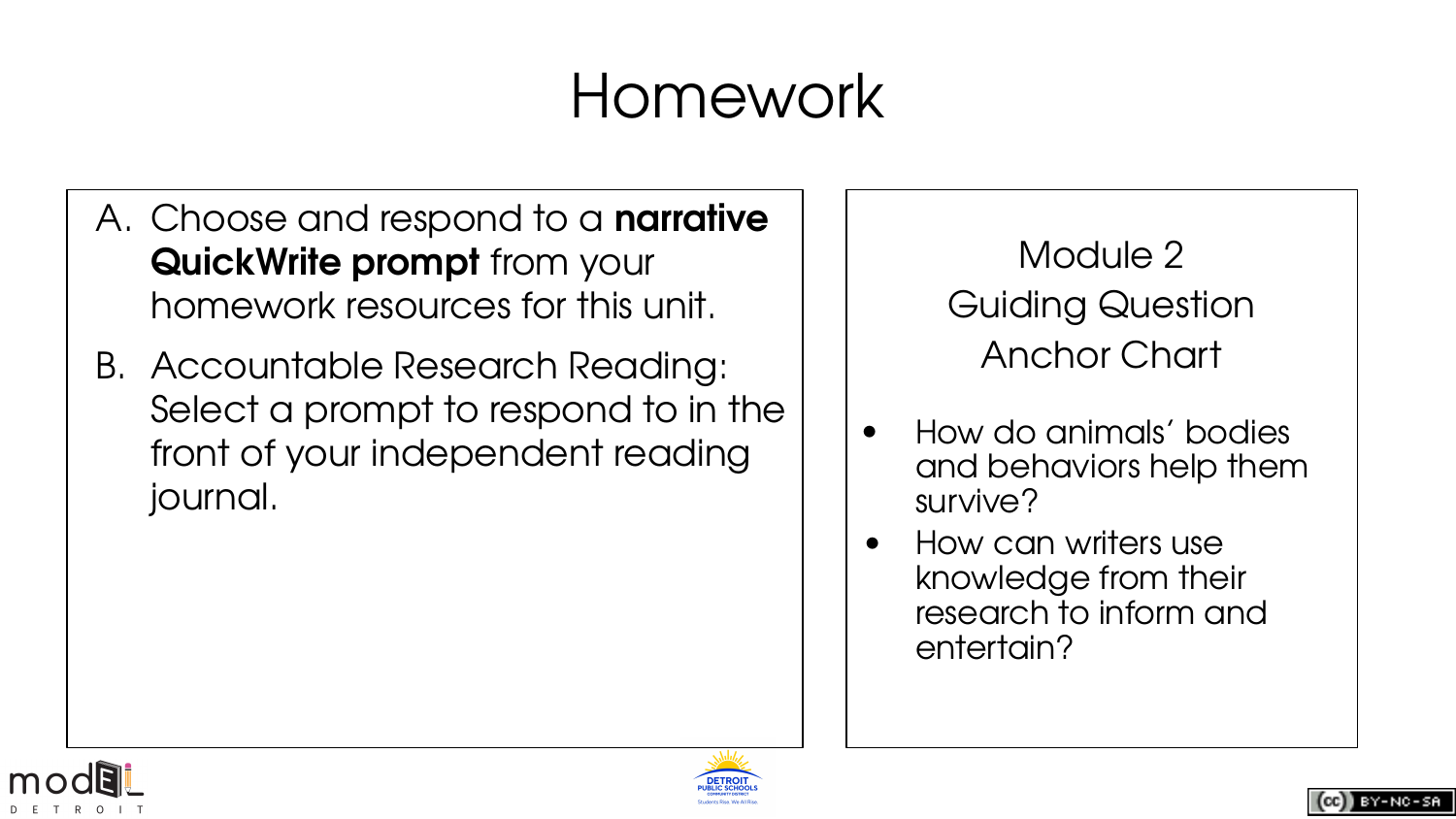

# Homework

Module 2
Guiding Question
Anchor Chart

How do animals’ bodies and behaviors help them survive?
How can writers use knowledge from their research to inform and entertain?

Choose and respond to a narrative QuickWrite prompt from your homework resources for this unit.
Accountable Research Reading: Select a prompt to respond to in the front of your independent reading journal.